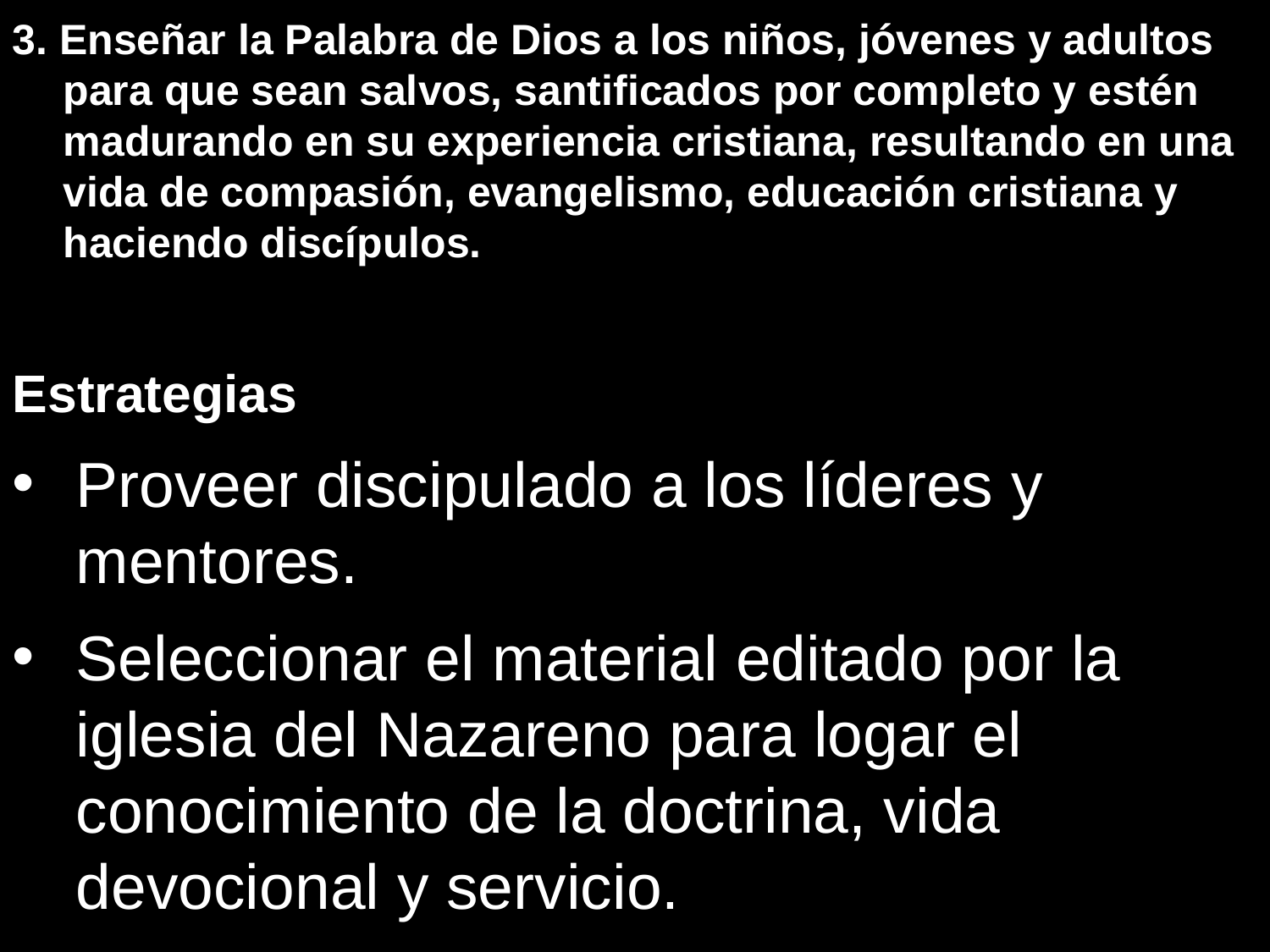

3. Enseñar la Palabra de Dios a los niños, jóvenes y adultos para que sean salvos, santificados por completo y estén madurando en su experiencia cristiana, resultando en una vida de compasión, evangelismo, educación cristiana y haciendo discípulos.

Estrategias
Proveer discipulado a los líderes y mentores.
Seleccionar el material editado por la iglesia del Nazareno para logar el conocimiento de la doctrina, vida devocional y servicio.